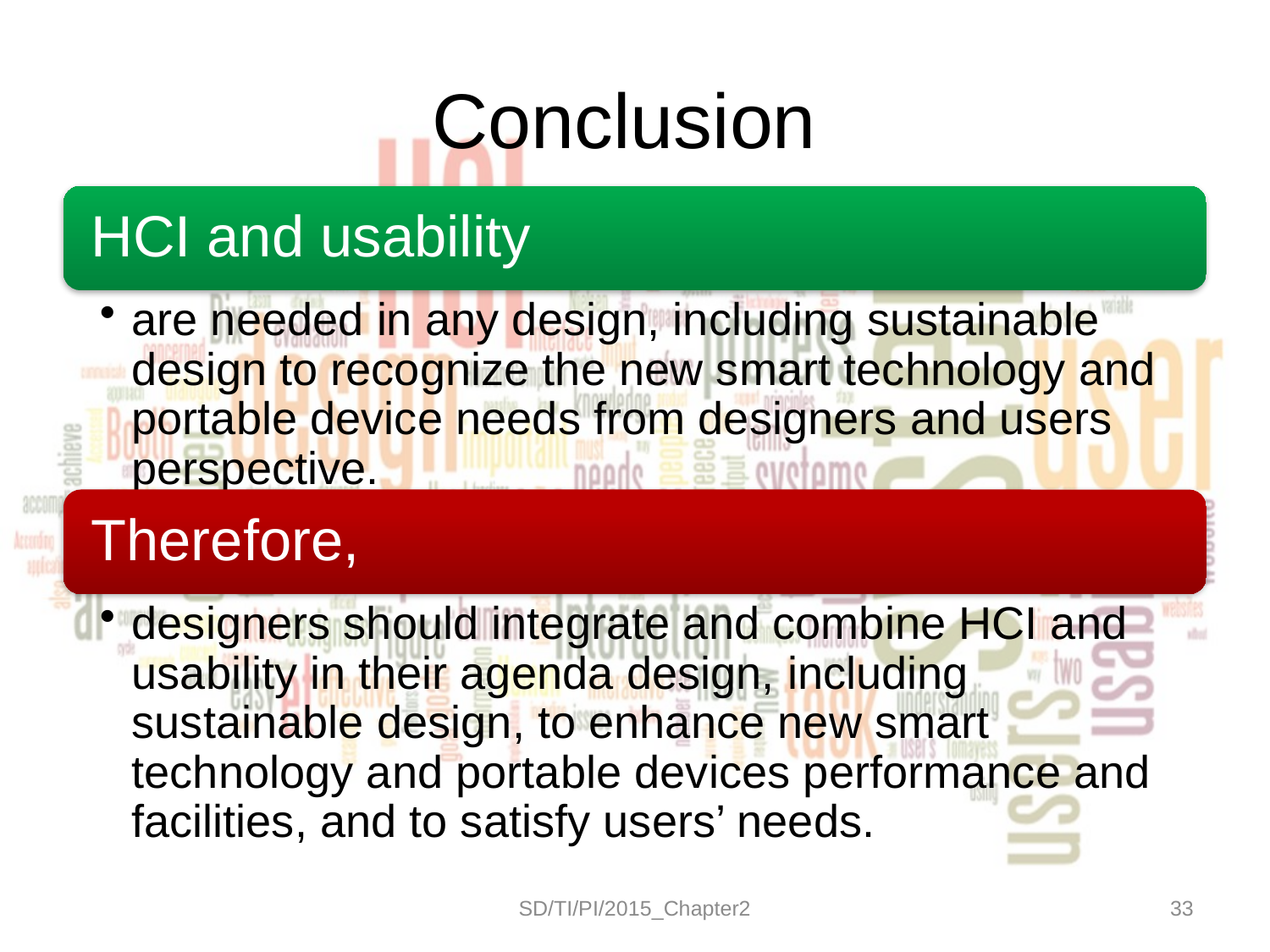

# Conclusion
HCI and usability
are needed in any design, including sustainable design to recognize the new smart technology and portable device needs from designers and users perspective.
Therefore,
designers should integrate and combine HCI and usability in their agenda design, including sustainable design, to enhance new smart technology and portable devices performance and facilities, and to satisfy users’ needs.
SD/TI/PI/2015_Chapter2
33